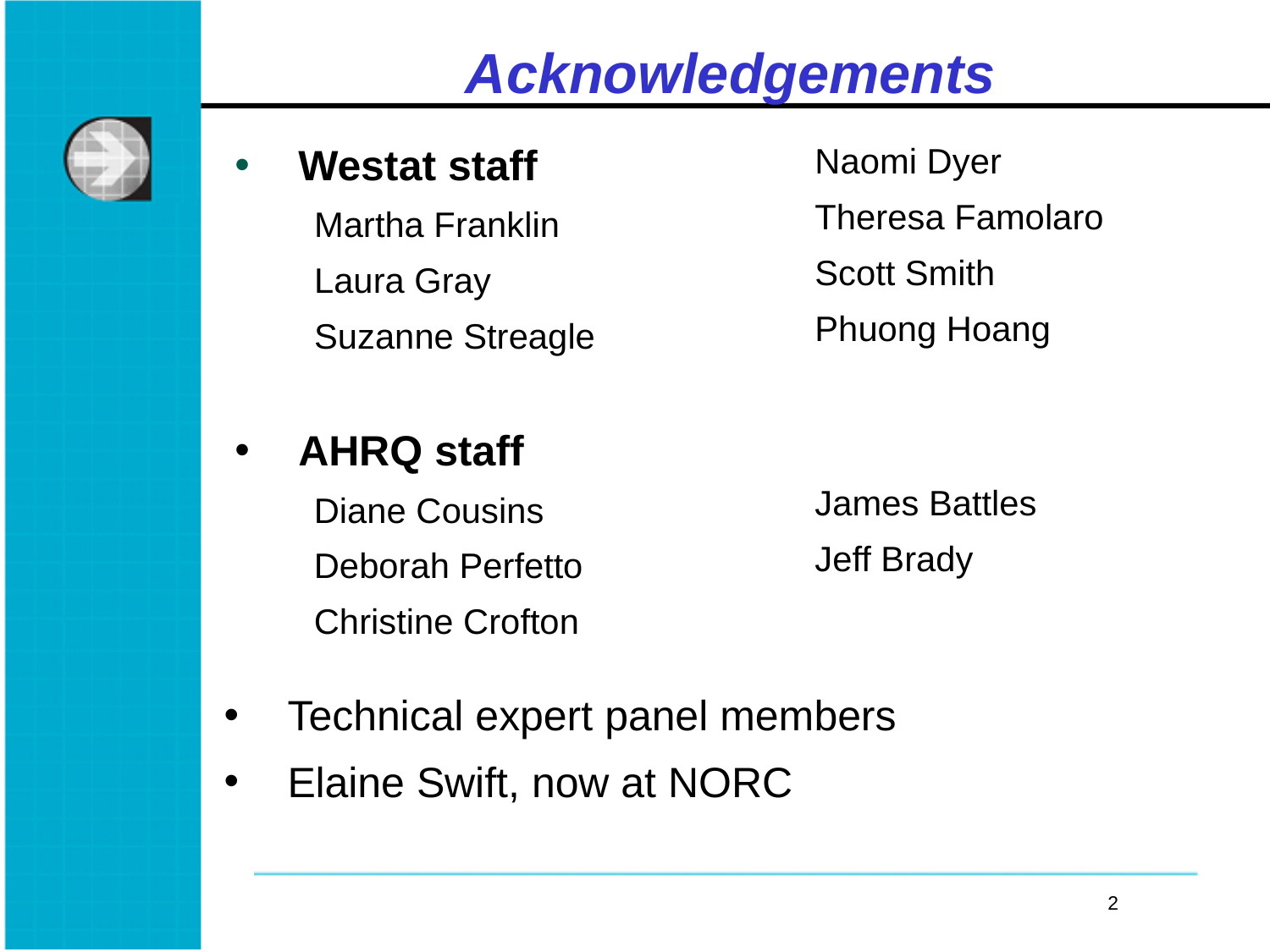

# Acknowledgements
Westat staff
Martha Franklin
Laura Gray
Suzanne Streagle

Naomi Dyer
Theresa Famolaro
Scott Smith
Phuong Hoang

AHRQ staff
Diane Cousins
Deborah Perfetto
Christine Crofton

James Battles
Jeff Brady

Technical expert panel members
Elaine Swift, now at NORC